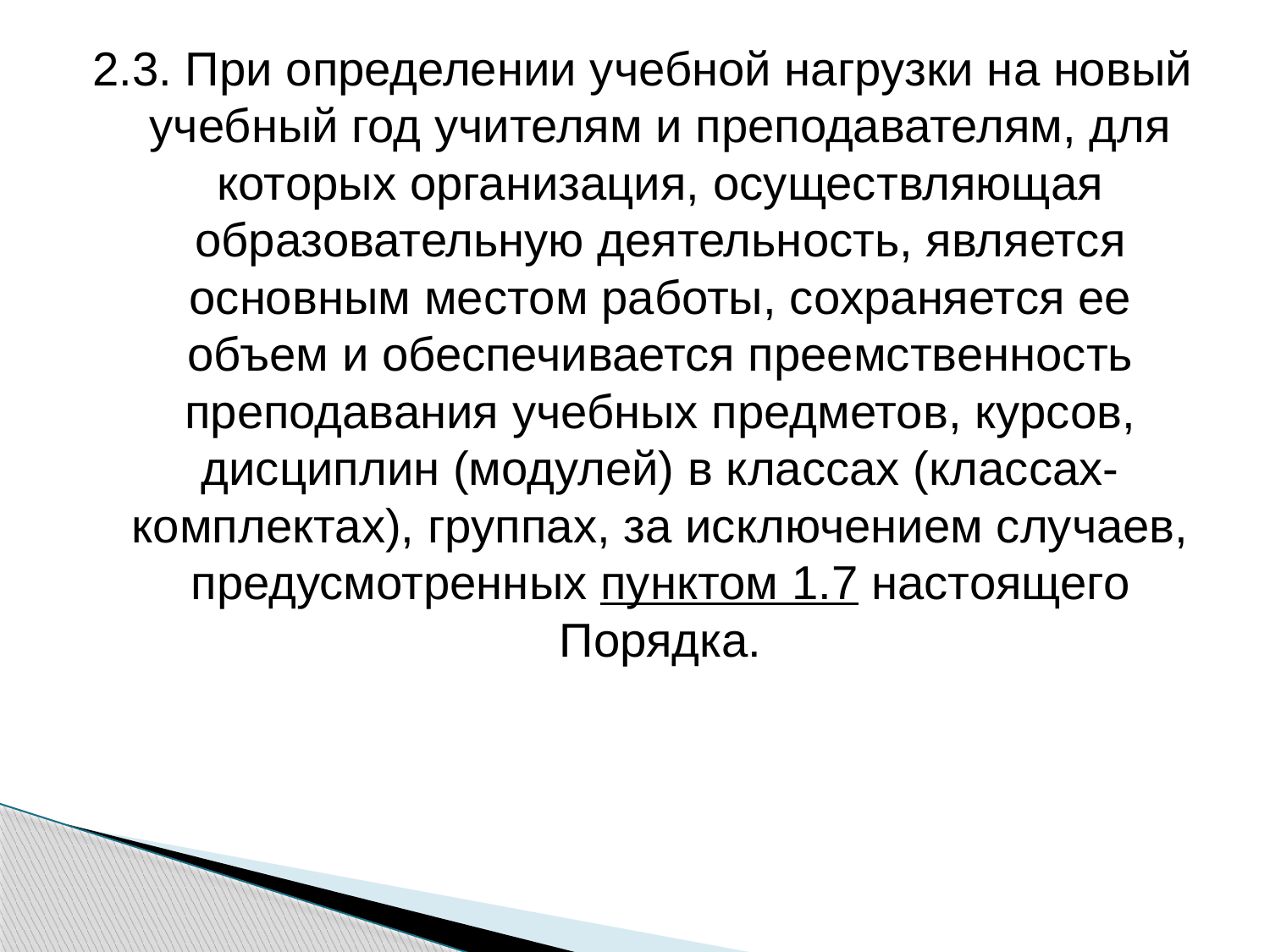

2.3. При определении учебной нагрузки на новый учебный год учителям и преподавателям, для которых организация, осуществляющая образовательную деятельность, является основным местом работы, сохраняется ее объем и обеспечивается преемственность преподавания учебных предметов, курсов, дисциплин (модулей) в классах (классах-комплектах), группах, за исключением случаев, предусмотренных пунктом 1.7 настоящего Порядка.